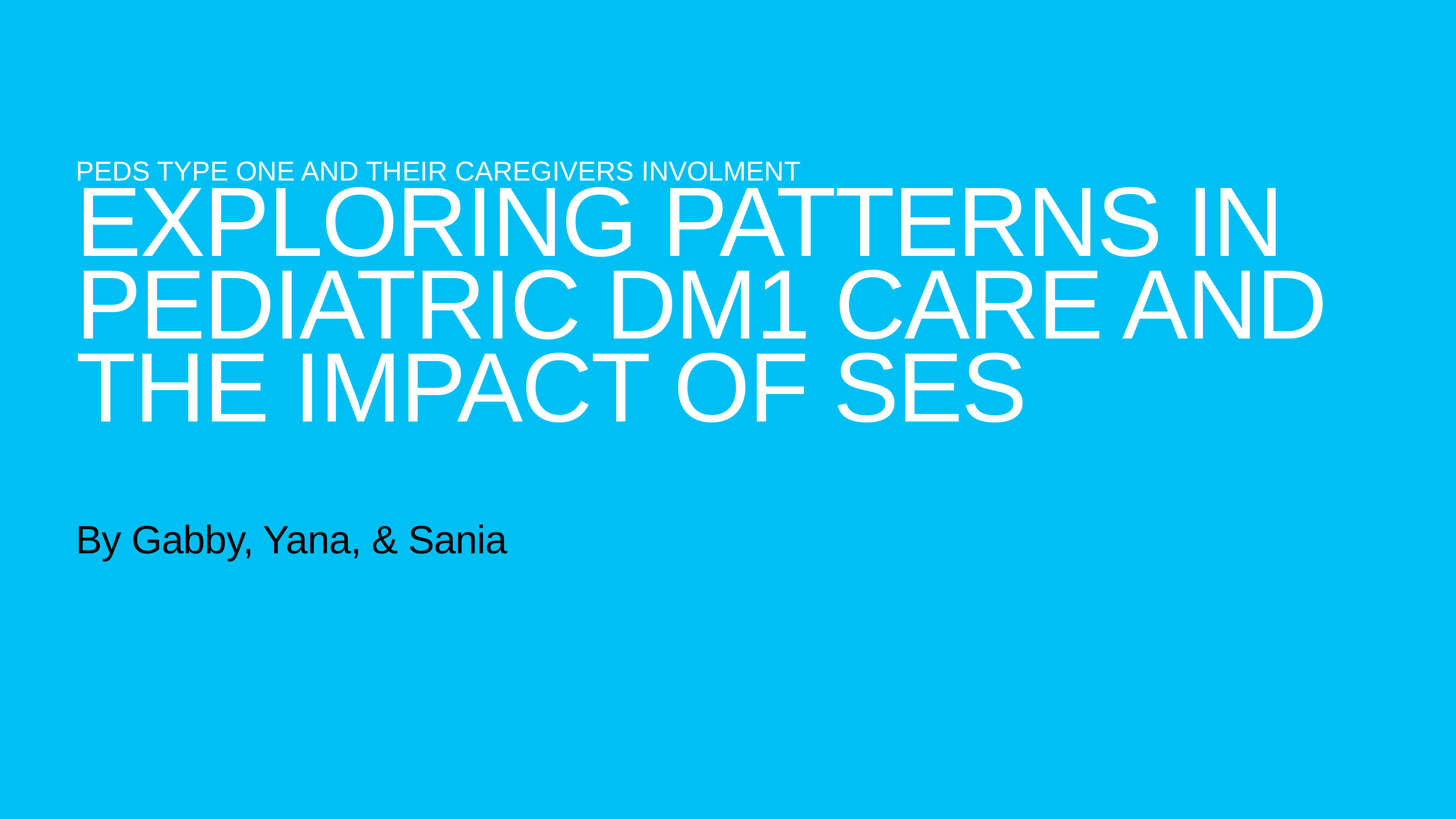

Peds type one and their caregivers involment
# Exploring Patterns in Pediatric DM1 care and the impact of SES
By Gabby, Yana, & Sania